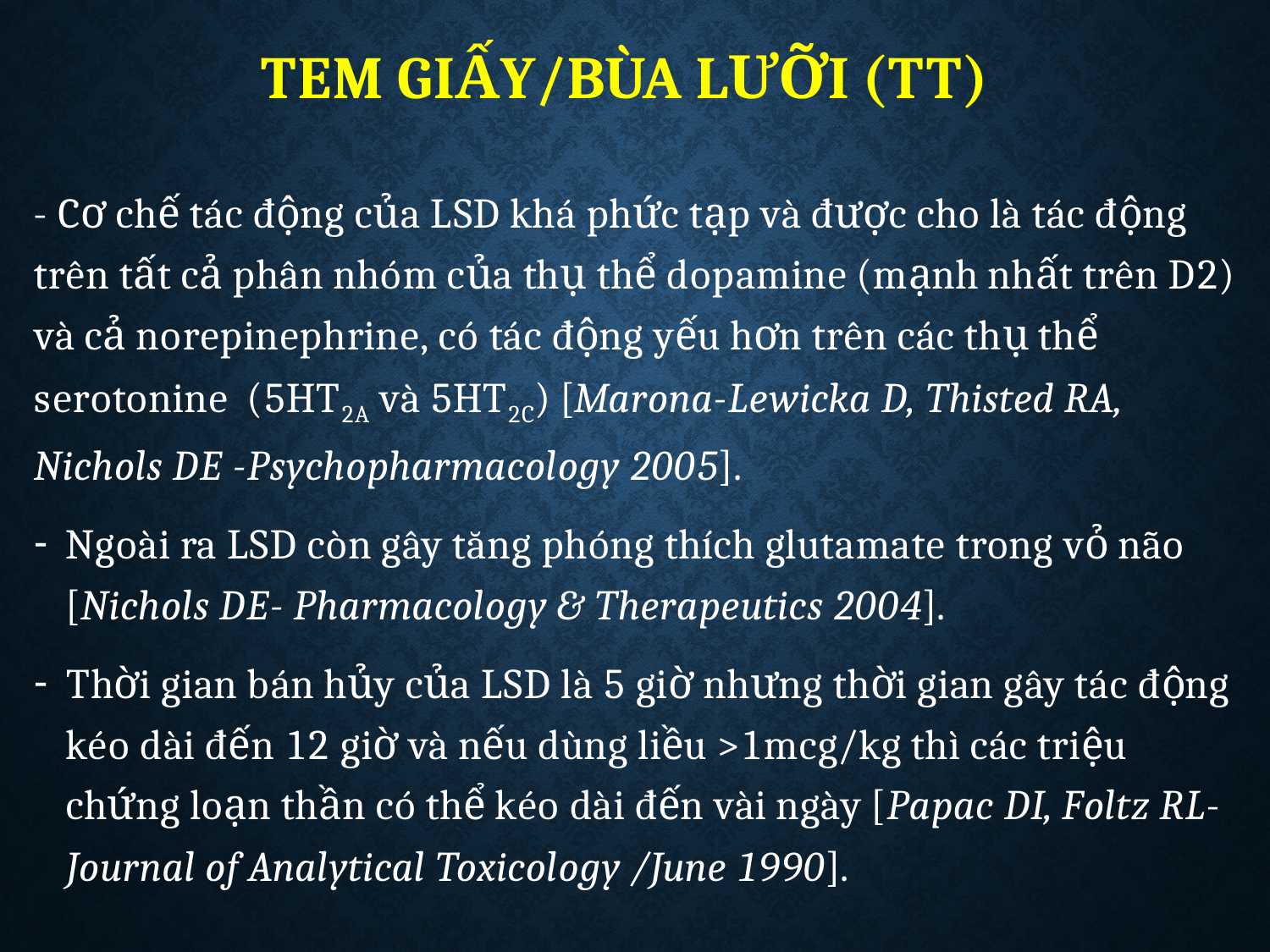

# Tem giấy/BÙA LƯỠI (tt)
- Cơ chế tác động của LSD khá phức tạp và được cho là tác động trên tất cả phân nhóm của thụ thể dopamine (mạnh nhất trên D2) và cả norepinephrine, có tác động yếu hơn trên các thụ thể serotonine  (5HT2A và 5HT2C) [Marona-Lewicka D, Thisted RA, Nichols DE -Psychopharmacology 2005].
Ngoài ra LSD còn gây tăng phóng thích glutamate trong vỏ não [Nichols DE- Pharmacology & Therapeutics 2004].
Thời gian bán hủy của LSD là 5 giờ nhưng thời gian gây tác động kéo dài đến 12 giờ và nếu dùng liều >1mcg/kg thì các triệu chứng loạn thần có thể kéo dài đến vài ngày [Papac DI, Foltz RL- Journal of Analytical Toxicology /June 1990].